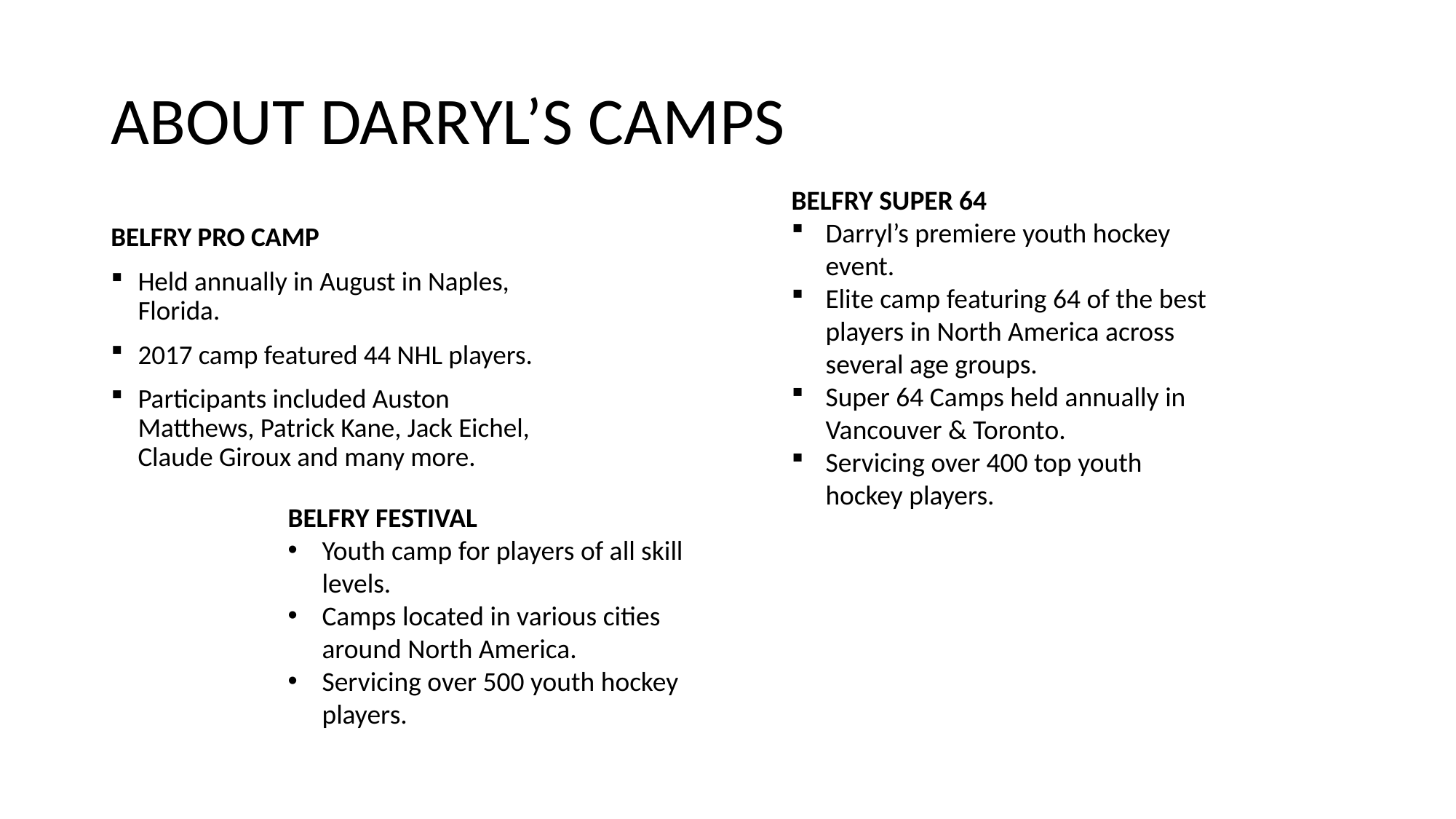

# ABOUT DARRYL’S CAMPS
BELFRY SUPER 64
Darryl’s premiere youth hockey event.
Elite camp featuring 64 of the best players in North America across several age groups.
Super 64 Camps held annually in Vancouver & Toronto.
Servicing over 400 top youth hockey players.
BELFRY PRO CAMP
Held annually in August in Naples, Florida.
2017 camp featured 44 NHL players.
Participants included Auston Matthews, Patrick Kane, Jack Eichel, Claude Giroux and many more.
BELFRY FESTIVAL
Youth camp for players of all skill levels.
Camps located in various cities around North America.
Servicing over 500 youth hockey players.